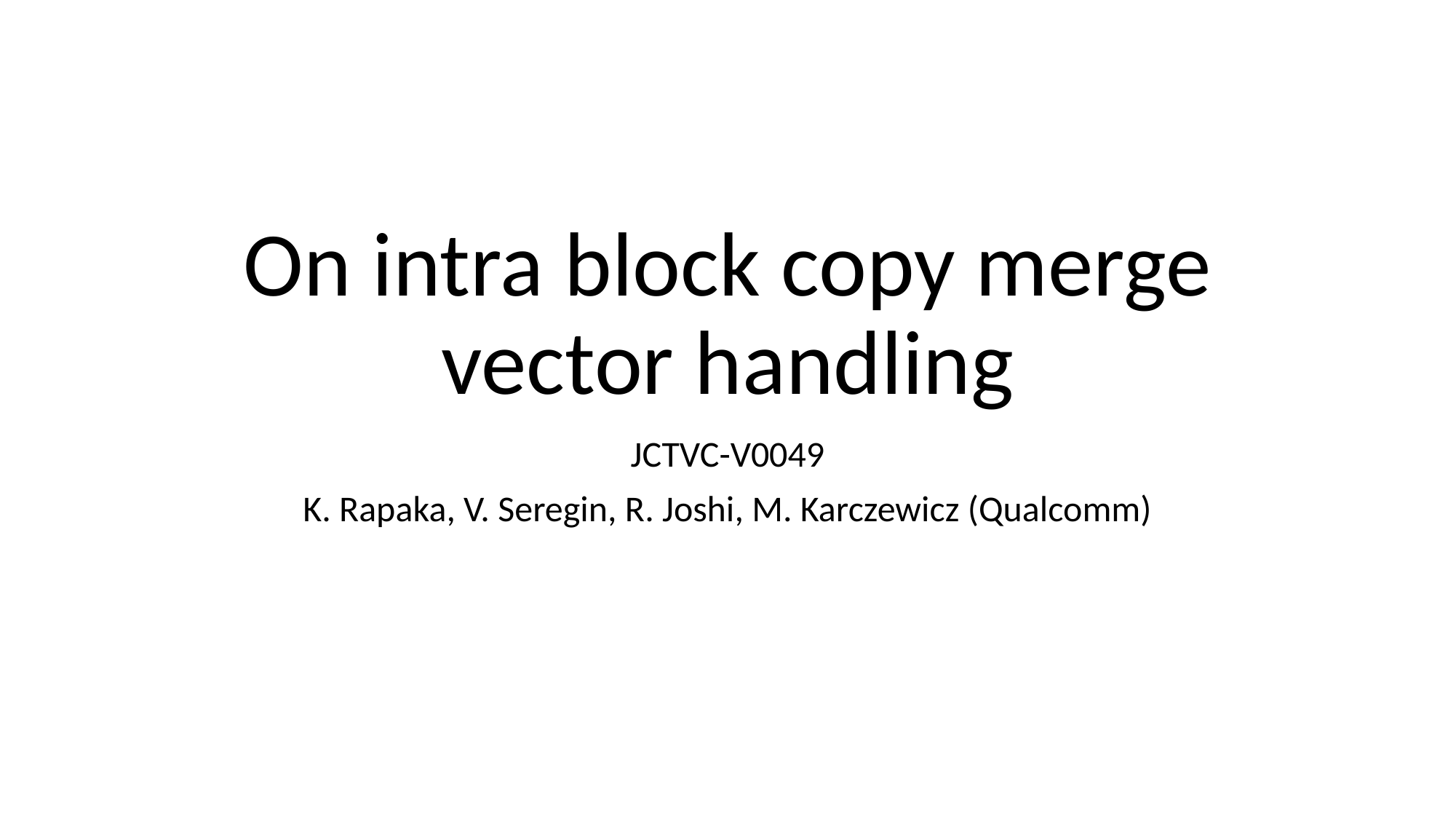

# On intra block copy merge vector handling
JCTVC-V0049
K. Rapaka, V. Seregin, R. Joshi, M. Karczewicz (Qualcomm)